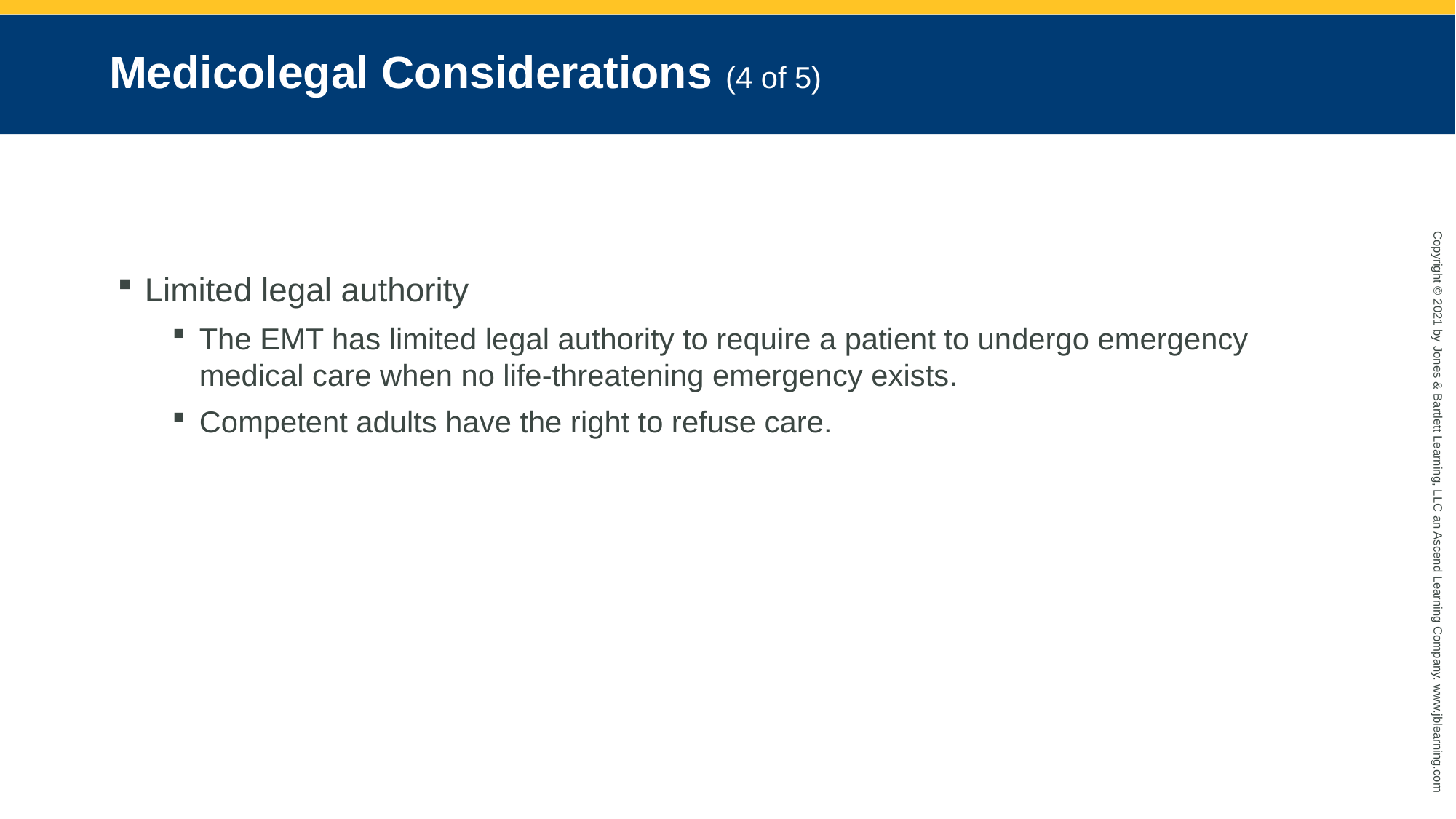

# Medicolegal Considerations (4 of 5)
Limited legal authority
The EMT has limited legal authority to require a patient to undergo emergency medical care when no life-threatening emergency exists.
Competent adults have the right to refuse care.